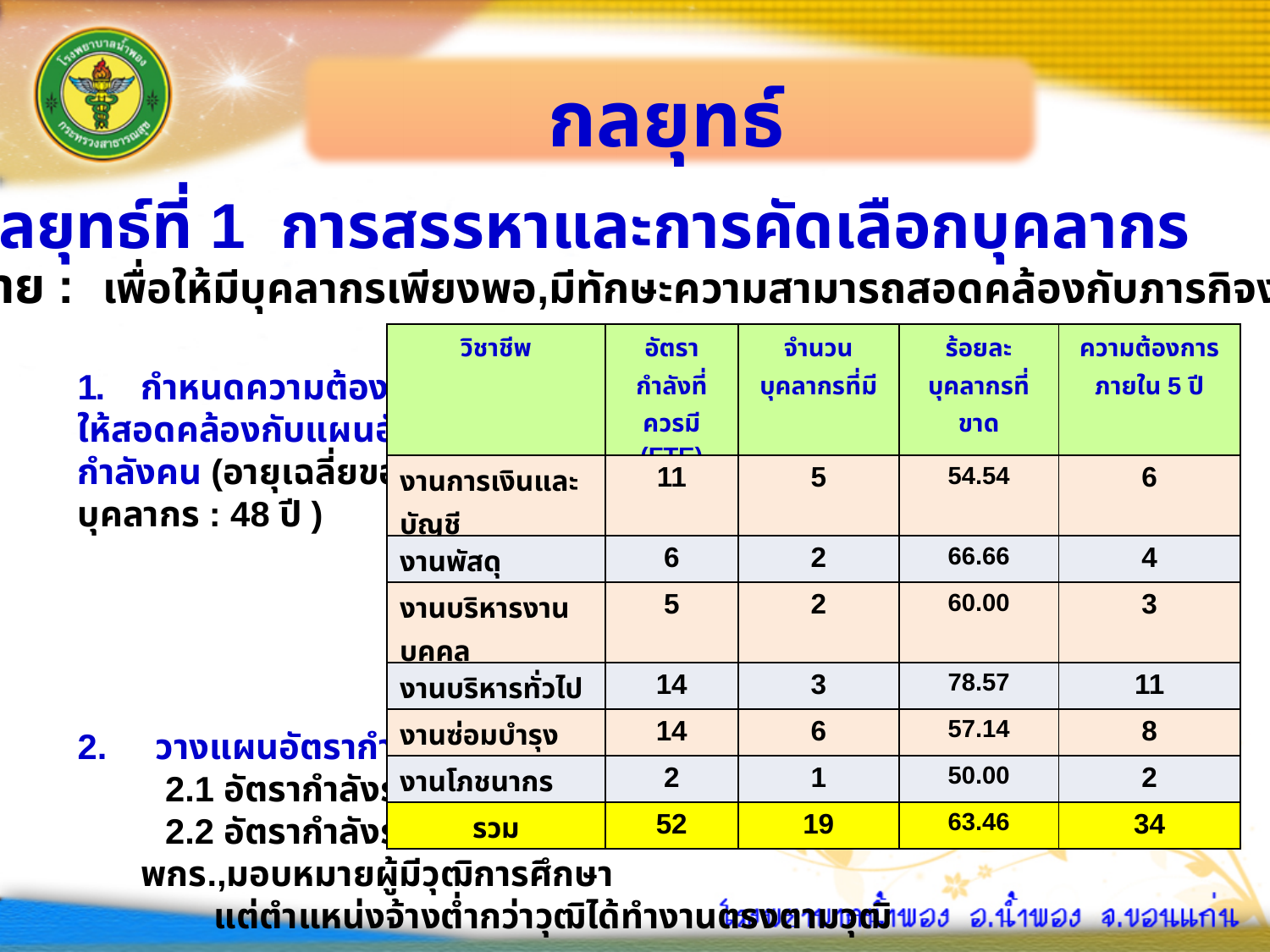

กลยุทธ์

  กลยุทธ์ที่ 1  การสรรหาและการคัดเลือกบุคลากร
เป้าหมาย :  เพื่อให้มีบุคลากรเพียงพอ,มีทักษะความสามารถสอดคล้องกับภารกิจงาน
| วิชาชีพ | อัตรากำลังที่ควรมี (FTE) | จำนวนบุคลากรที่มี | ร้อยละบุคลากรที่ขาด | ความต้องการภายใน 5 ปี |
| --- | --- | --- | --- | --- |
| งานการเงินและบัญชี | 11 | 5 | 54.54 | 6 |
| งานพัสดุ | 6 | 2 | 66.66 | 4 |
| งานบริหารงานบุคคล | 5 | 2 | 60.00 | 3 |
| งานบริหารทั่วไป | 14 | 3 | 78.57 | 11 |
| งานซ่อมบำรุง | 14 | 6 | 57.14 | 8 |
| งานโภชนากร | 2 | 1 | 50.00 | 2 |
| รวม | 52 | 19 | 63.46 | 34 |
กำหนดความต้องการ
ให้สอดคล้องกับแผนอัตรา
กำลังคน (อายุเฉลี่ยของ
บุคลากร : 48 ปี )

2.     วางแผนอัตรากำลังคน
         2.1 อัตรากำลังระยะสั้น 1-3 ปี เช่น ให้มีการทำงานทดแทนกันได้/สรรหา
         2.2 อัตรากำลังระยะยาว 5 ปี เช่น รับโอน/รับย้าย,จ้างใหม่,ขอตำแหน่งพกร.,มอบหมายผู้มีวุฒิการศึกษา
               แต่ตำแหน่งจ้างต่ำกว่าวุฒิได้ทำงานตรงตามวุฒิ